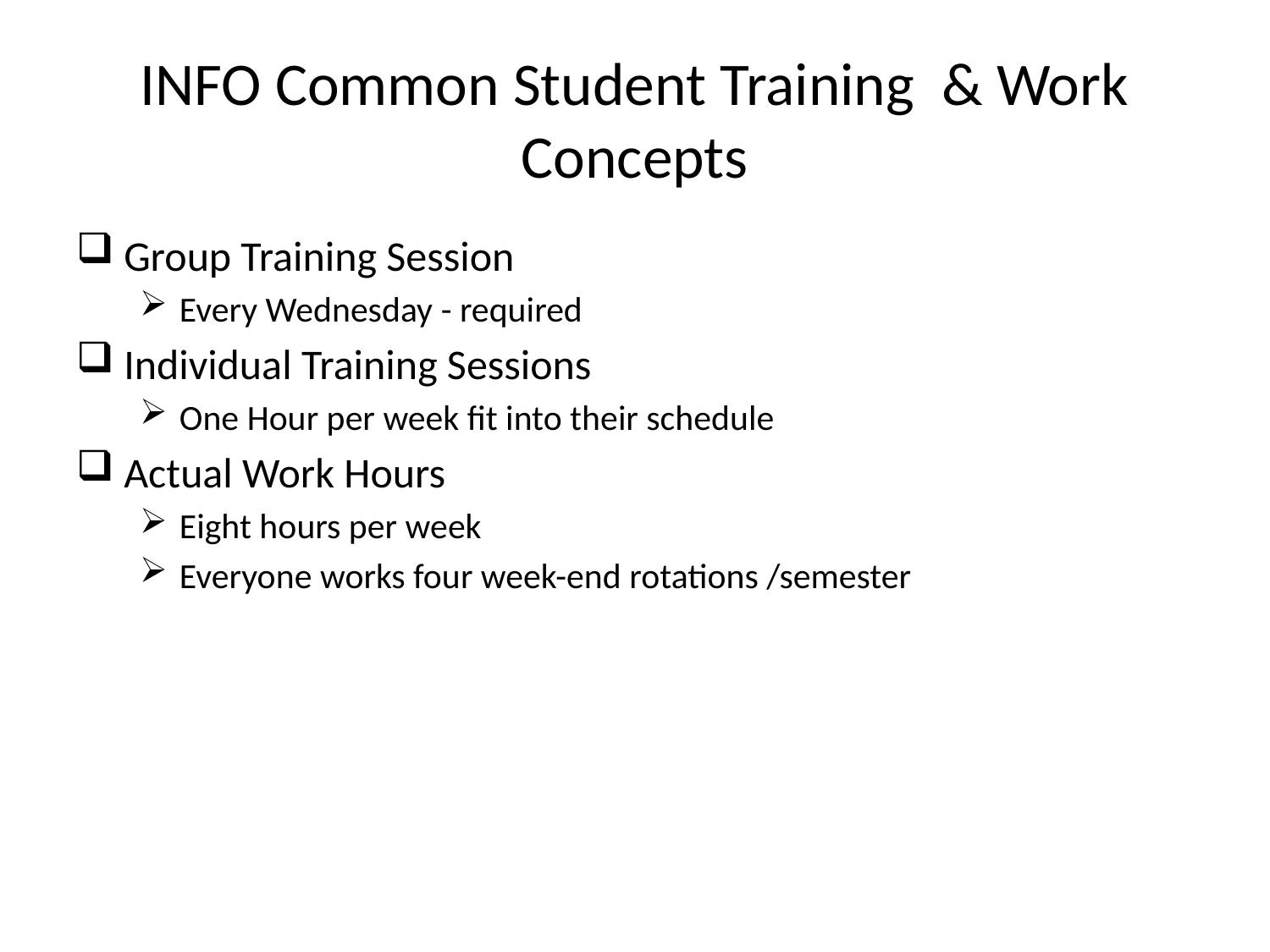

# INFO Common Student Training  & Work Concepts
Group Training Session
Every Wednesday - required
Individual Training Sessions
One Hour per week fit into their schedule
Actual Work Hours
Eight hours per week
Everyone works four week-end rotations /semester